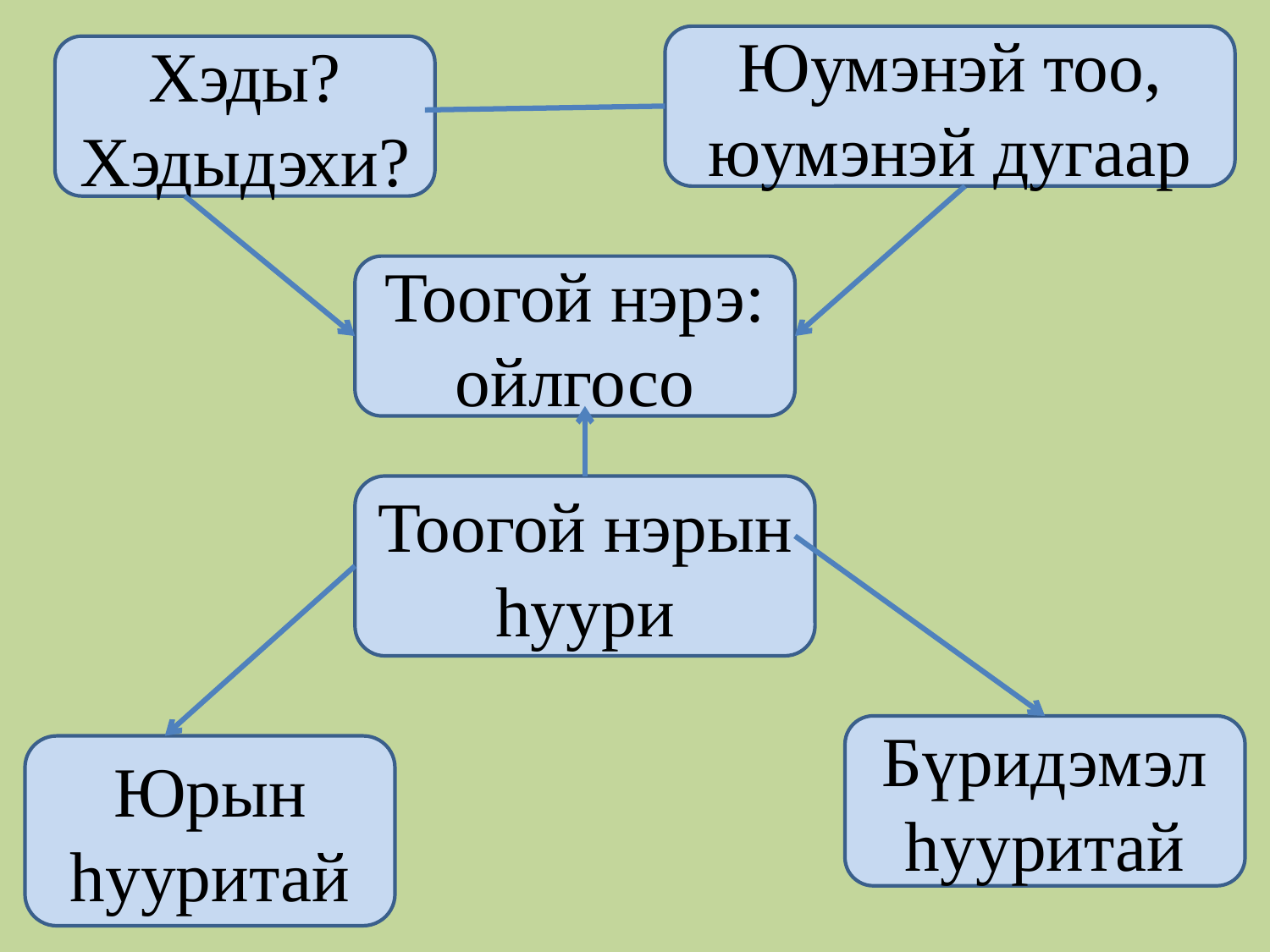

Юумэнэй тоо, юумэнэй дугаар
Хэды? Хэдыдэхи?
Тоогой нэрэ: ойлгосо
Тоогой нэрын һуури
Бүридэмэл һууритай
Юрын һууритай